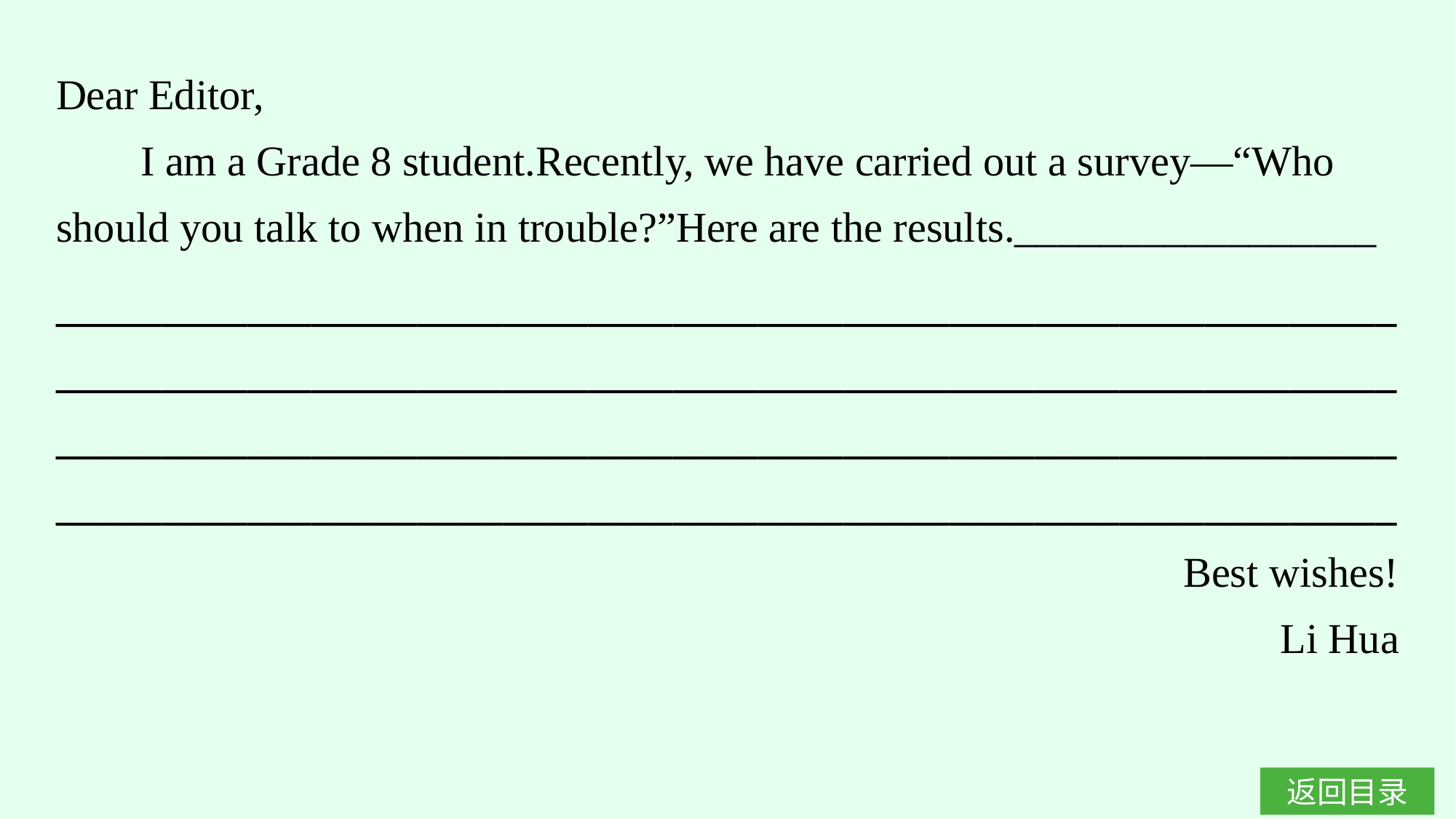

Dear Editor,
        I am a Grade 8 student.Recently, we have carried out a survey—“Who should you talk to when in trouble?”Here are the results._________________
_______________________________________________________________
_______________________________________________________________
______________________________________________________________________________________________________________________________
Best wishes!
Li Hua